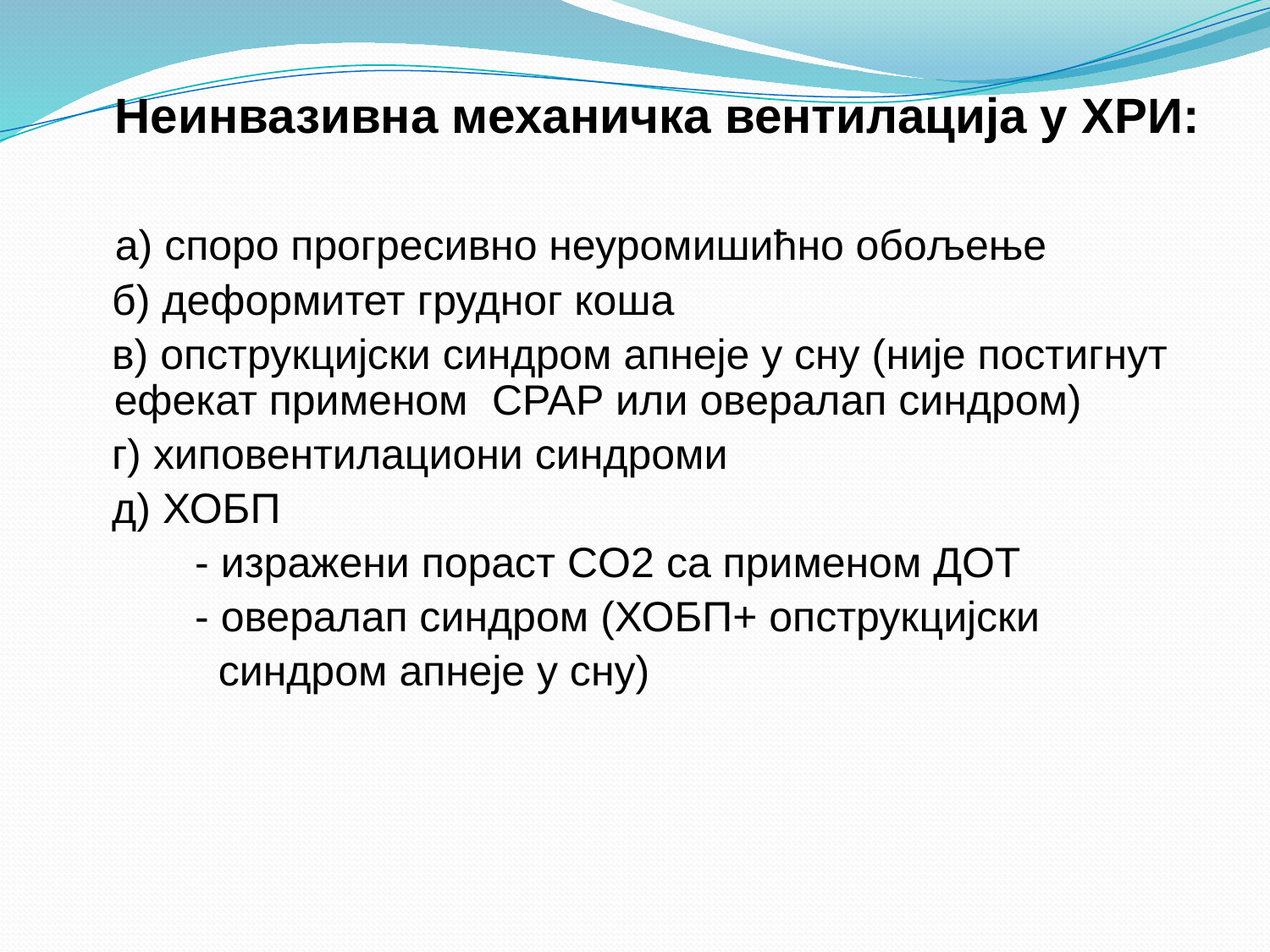

Неинвазивна механичка вентилација у ХРИ:

   а) споро прогресивно неуромишићно обољење
   б) деформитет грудног коша
   в) опструкцијски синдром апнеје у сну (није постигнут ефекат применом  CPAP или овералап синдром)
   г) хиповентилациони синдроми
   д) ХОБП
          - изражени пораст CO2 са применом ДОТ
          - овералап синдром (ХОБП+ опструкцијски
            синдром апнеје у сну)